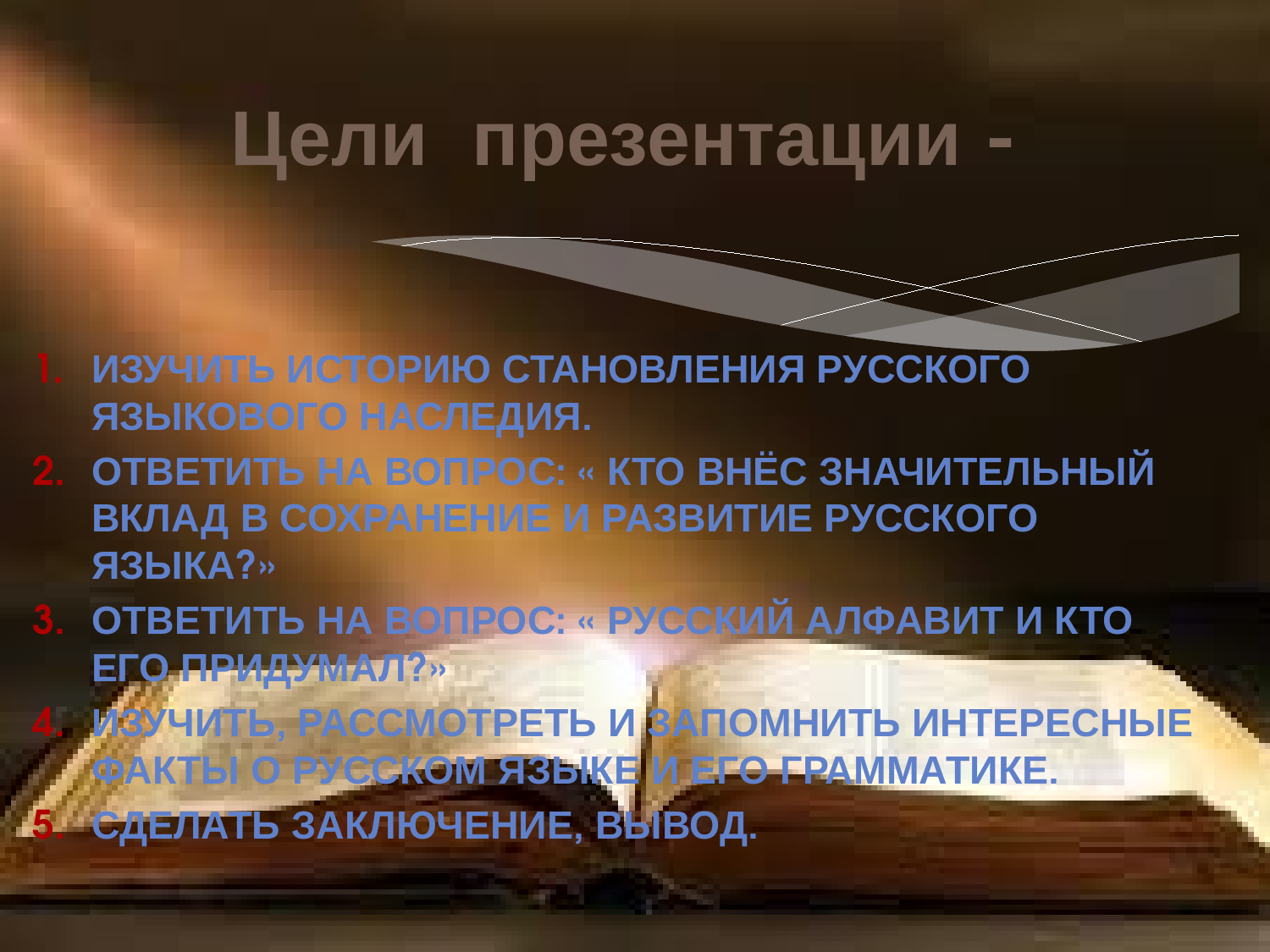

# Цели  презентации -
Изучить историю становления русского языкового наследия.
Ответить на вопрос: « Кто внёс значительный вклад в сохранение и развитие русского языка?»
Ответить на вопрос: « Русский алфавит и кто его придумал?»
Изучить, рассмотреть и запомнить интересные факты о русском языке и его грамматике.
Сделать заключение, вывод.